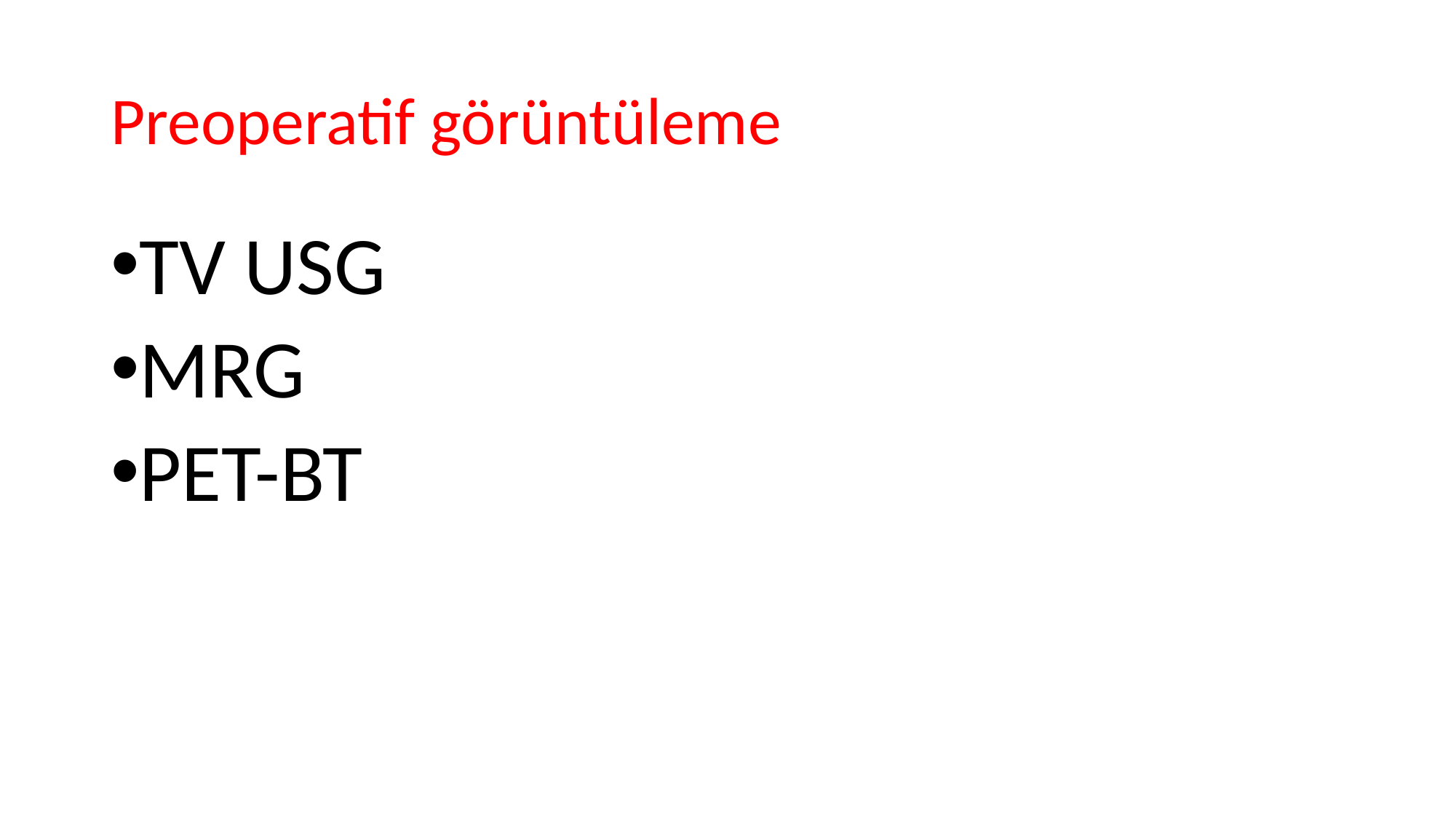

# Preoperatif görüntüleme
TV USG
MRG
PET-BT